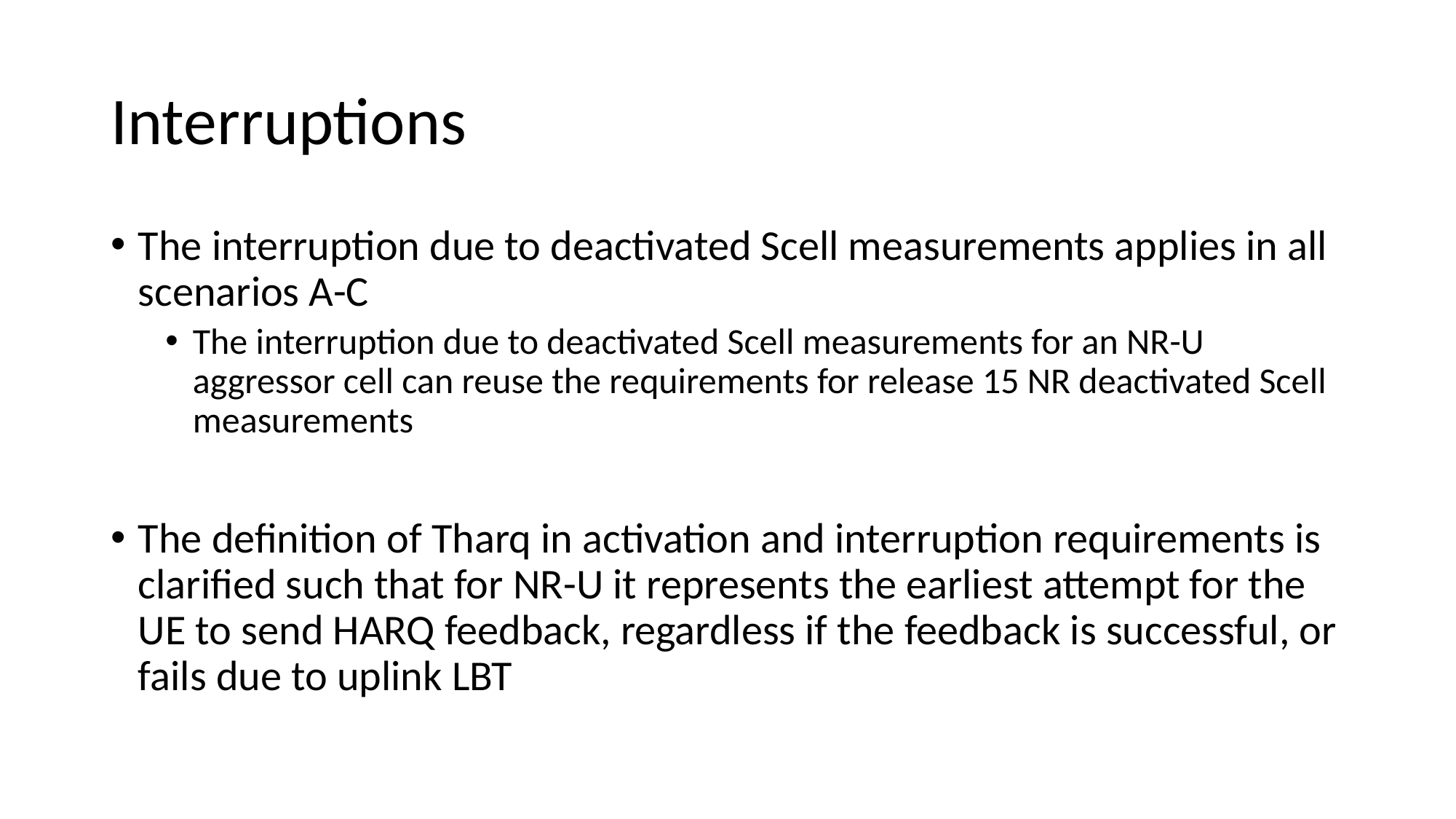

# Interruptions
The interruption due to deactivated Scell measurements applies in all scenarios A-C
The interruption due to deactivated Scell measurements for an NR-U aggressor cell can reuse the requirements for release 15 NR deactivated Scell measurements

The definition of Tharq in activation and interruption requirements is clarified such that for NR-U it represents the earliest attempt for the UE to send HARQ feedback, regardless if the feedback is successful, or fails due to uplink LBT